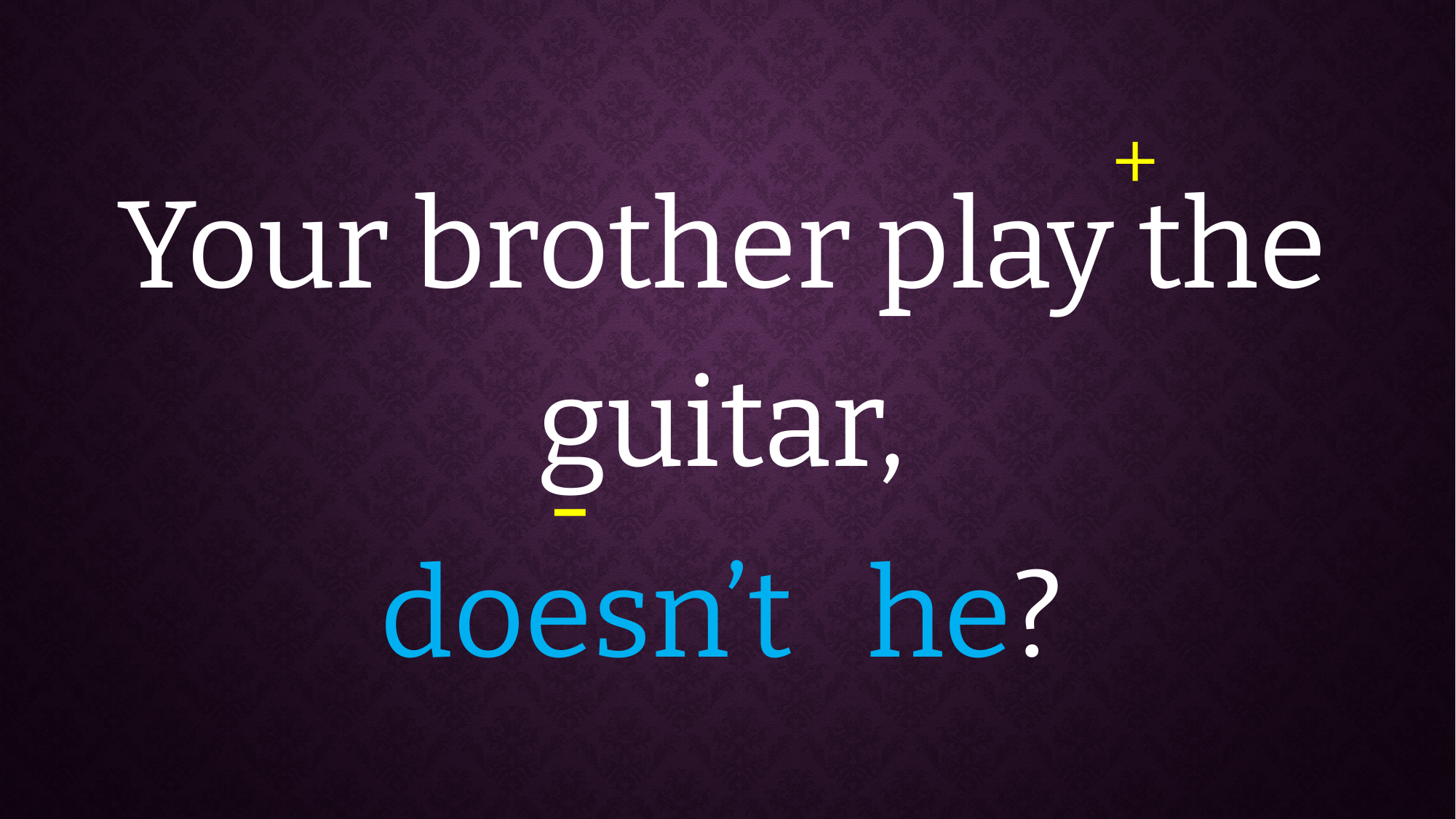

#
+
Your brother play the guitar,
doesn’t   he?
-